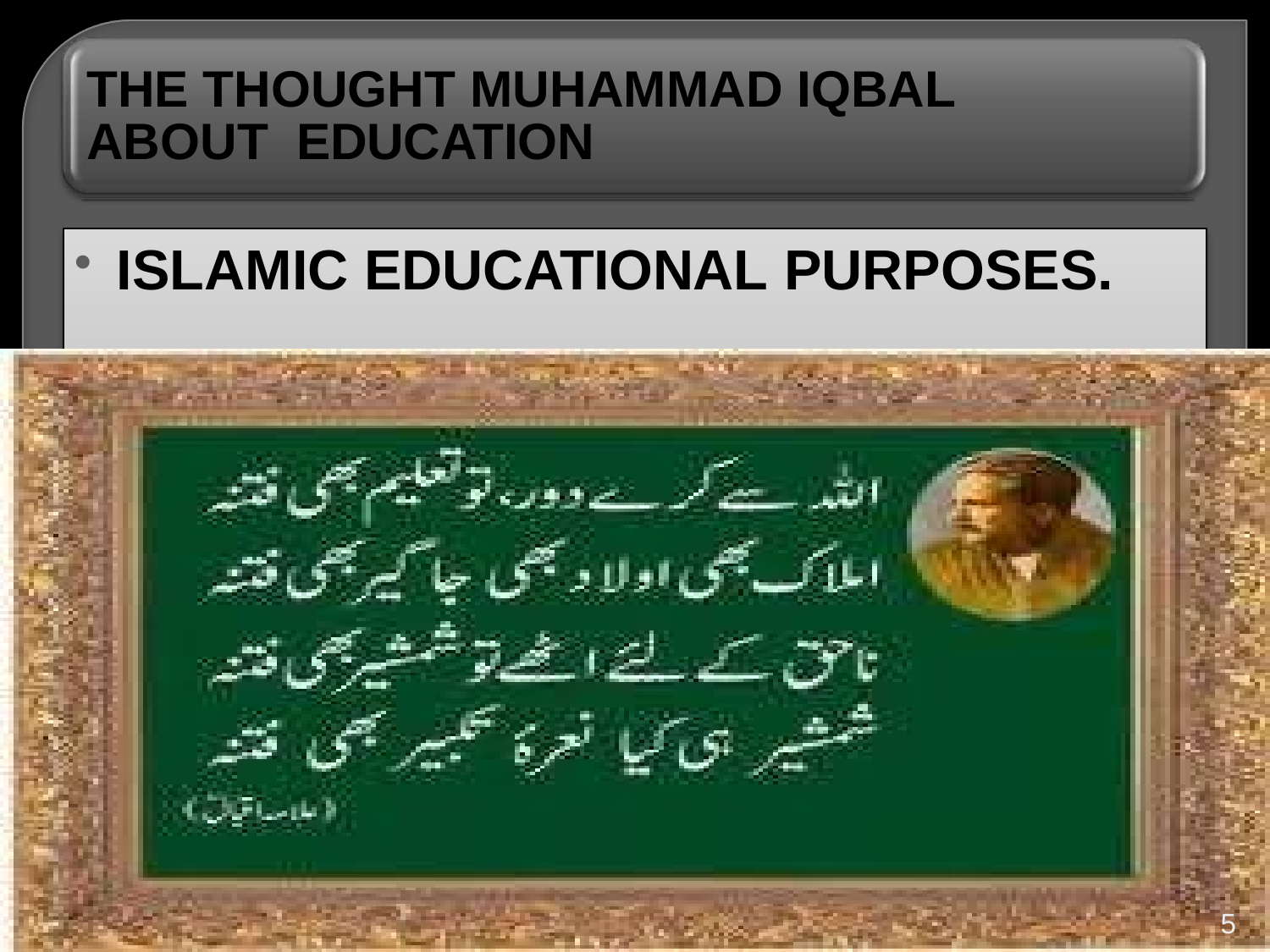

# THE THOUGHT MUHAMMAD IQBAL ABOUT  EDUCATION

ISLAMIC EDUCATIONAL PURPOSES.

5